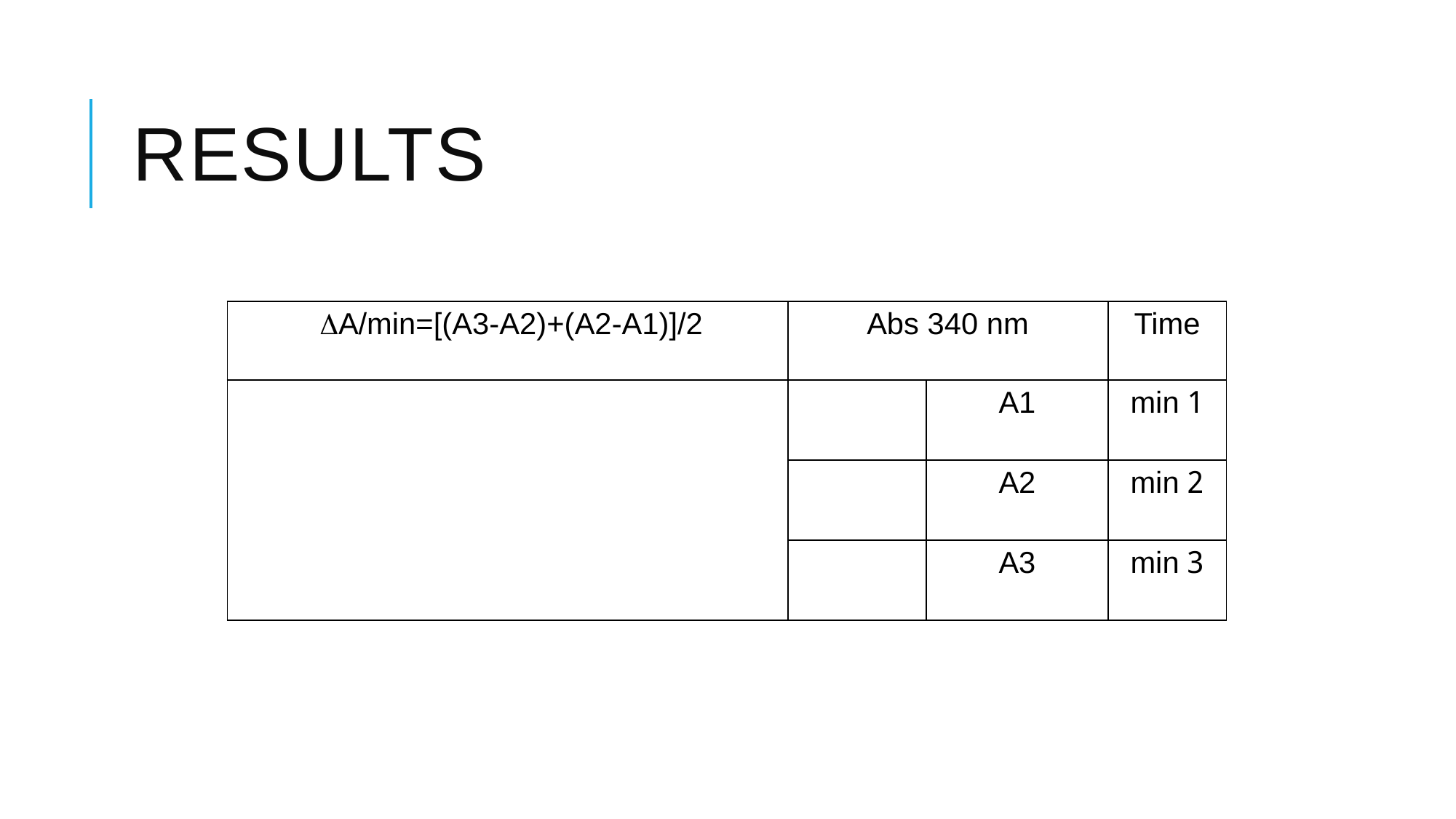

# Results
| ΔA/min=[(A3-A2)+(A2-A1)]/2 | Abs 340 nm |  | Time |
| --- | --- | --- | --- |
|  |  | A1 | 1 min |
|  |  | A2 | 2 min |
|  |  | A3 | 3 min |